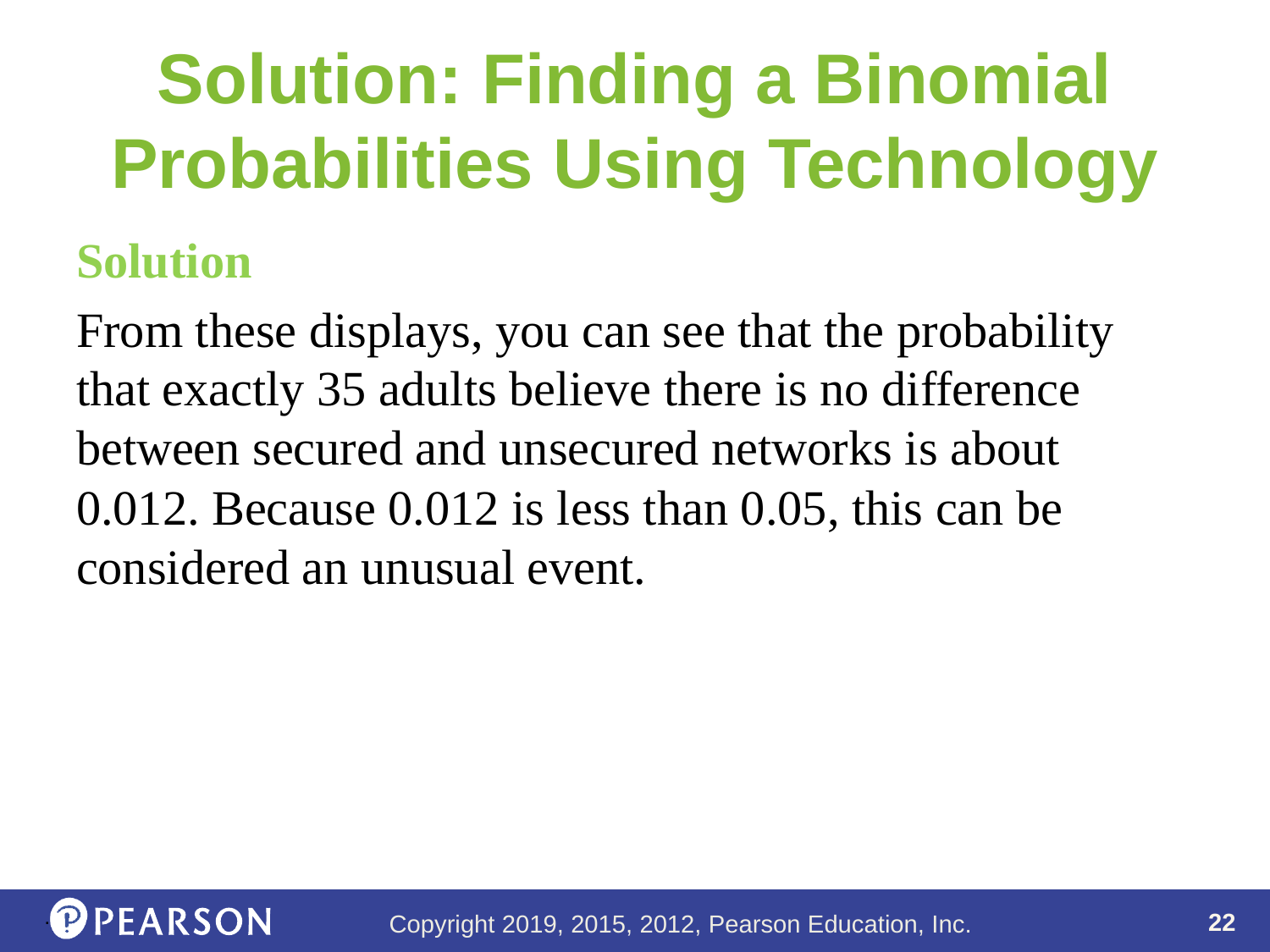

# Solution: Finding a Binomial Probabilities Using Technology
Solution
From these displays, you can see that the probability that exactly 35 adults believe there is no difference between secured and unsecured networks is about 0.012. Because 0.012 is less than 0.05, this can be considered an unusual event.
.